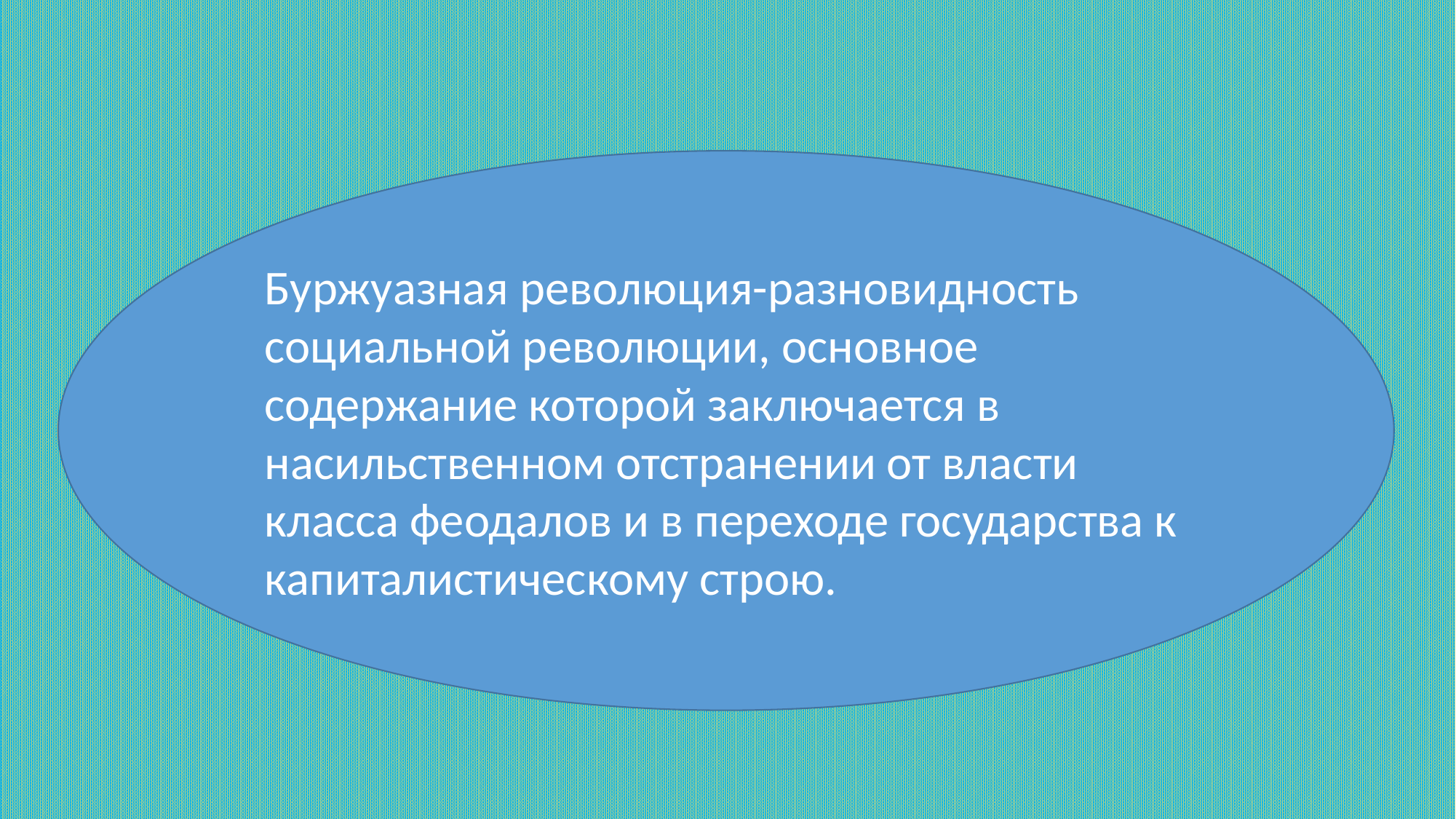

#
Буржуазная революция-разновидность социальной революции, основное содержание которой заключается в насильственном отстранении от власти класса феодалов и в переходе государства к капиталистическому строю.